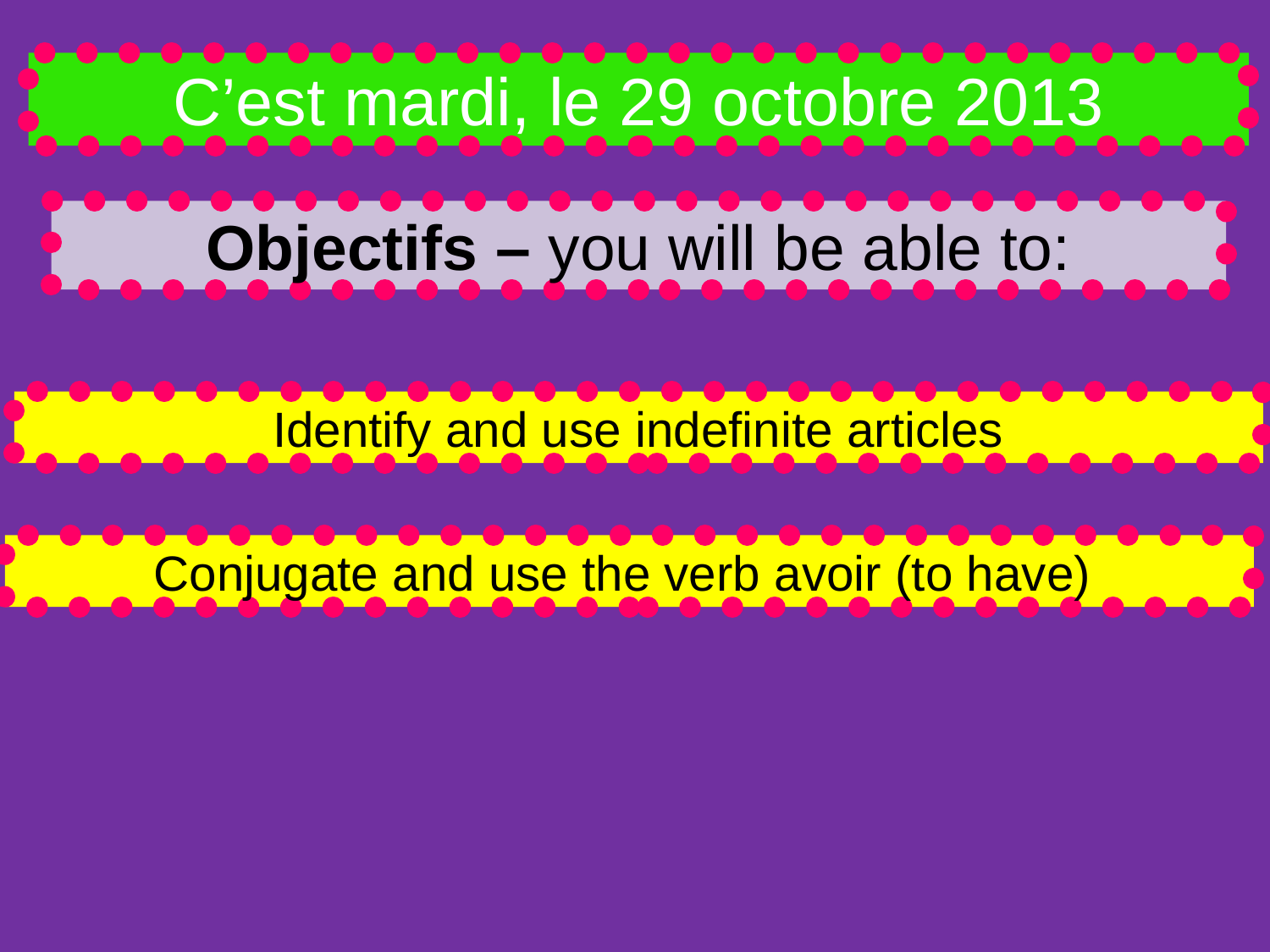

C’est mardi, le 29 octobre 2013
Objectifs – you will be able to:
Identify and use indefinite articles
Conjugate and use the verb avoir (to have)